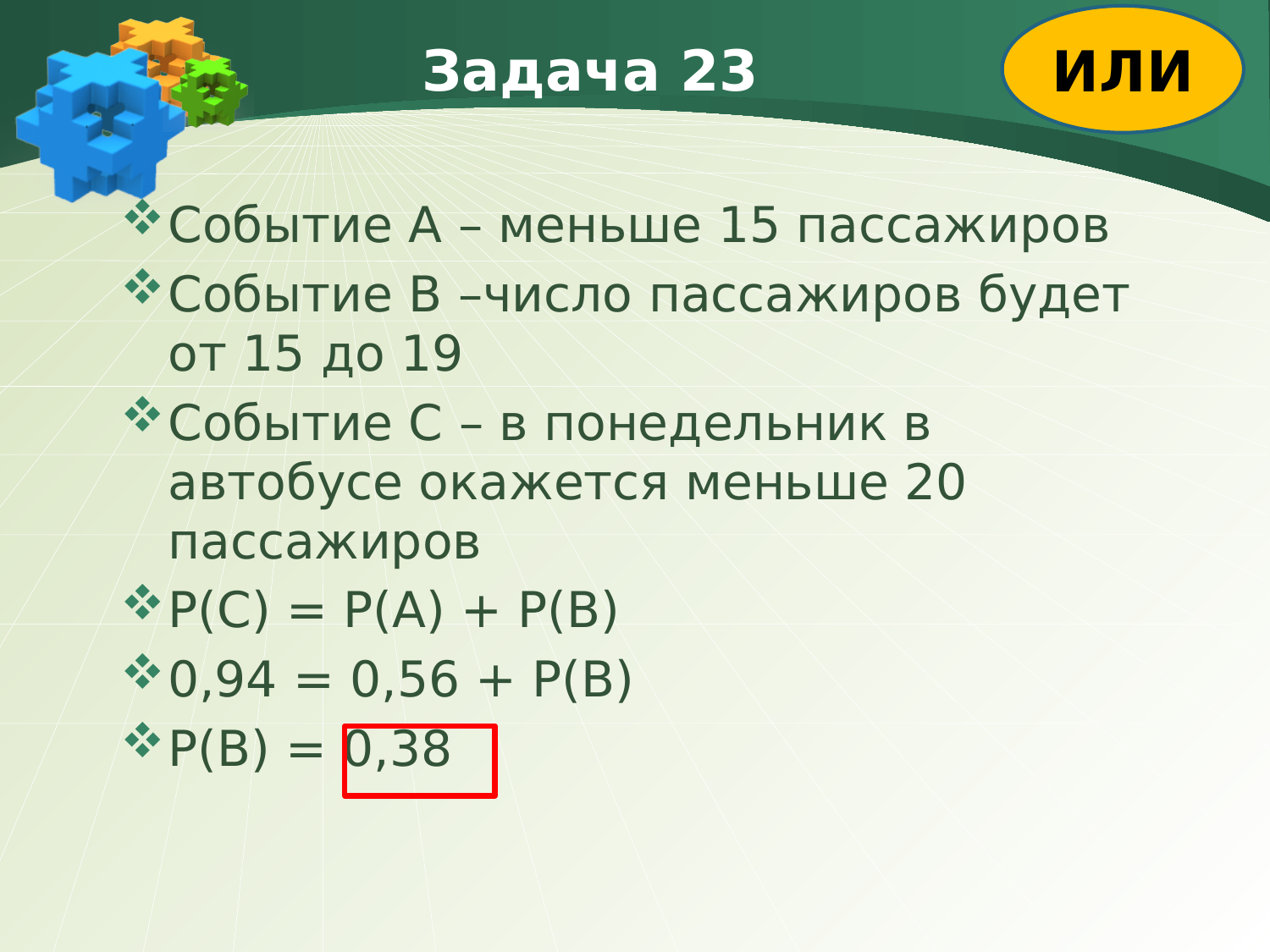

ИЛИ
# Задача 23

Событие А – меньше 15 пассажиров
Событие В –число пассажиров будет от 15 до 19
Событие С – в понедельник в автобусе окажется меньше 20 пассажиров
Р(С) = Р(А) + Р(В)
0,94 = 0,56 + Р(В)
Р(В) = 0,38